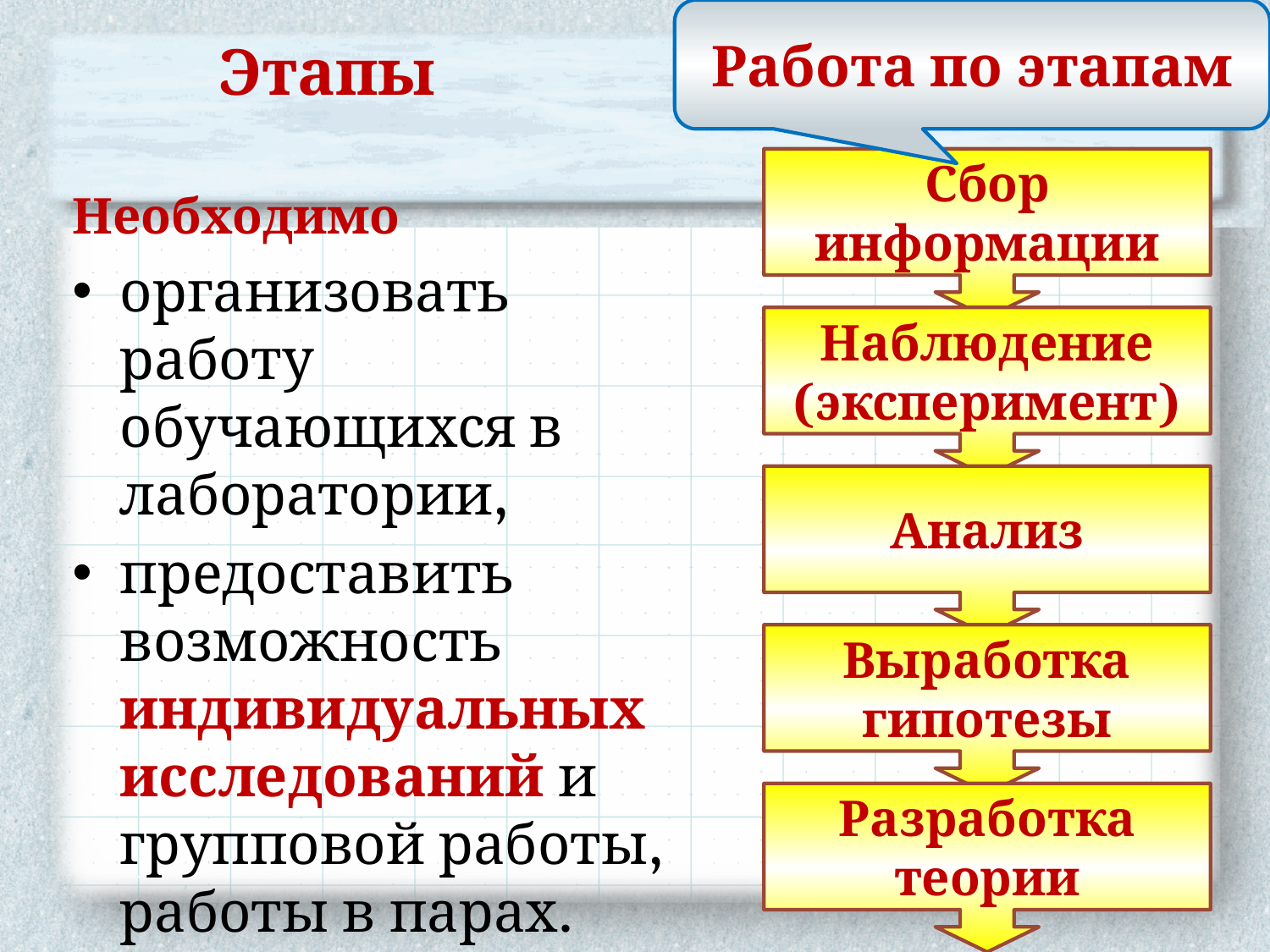

# Этапы
Работа по этапам
Сбор информации
Необходимо
организовать работу обучающихся в лаборатории,
предоставить возможность индивидуальных исследований и групповой работы, работы в парах.
Наблюдение (эксперимент)
Анализ
Выработка гипотезы
Разработка теории